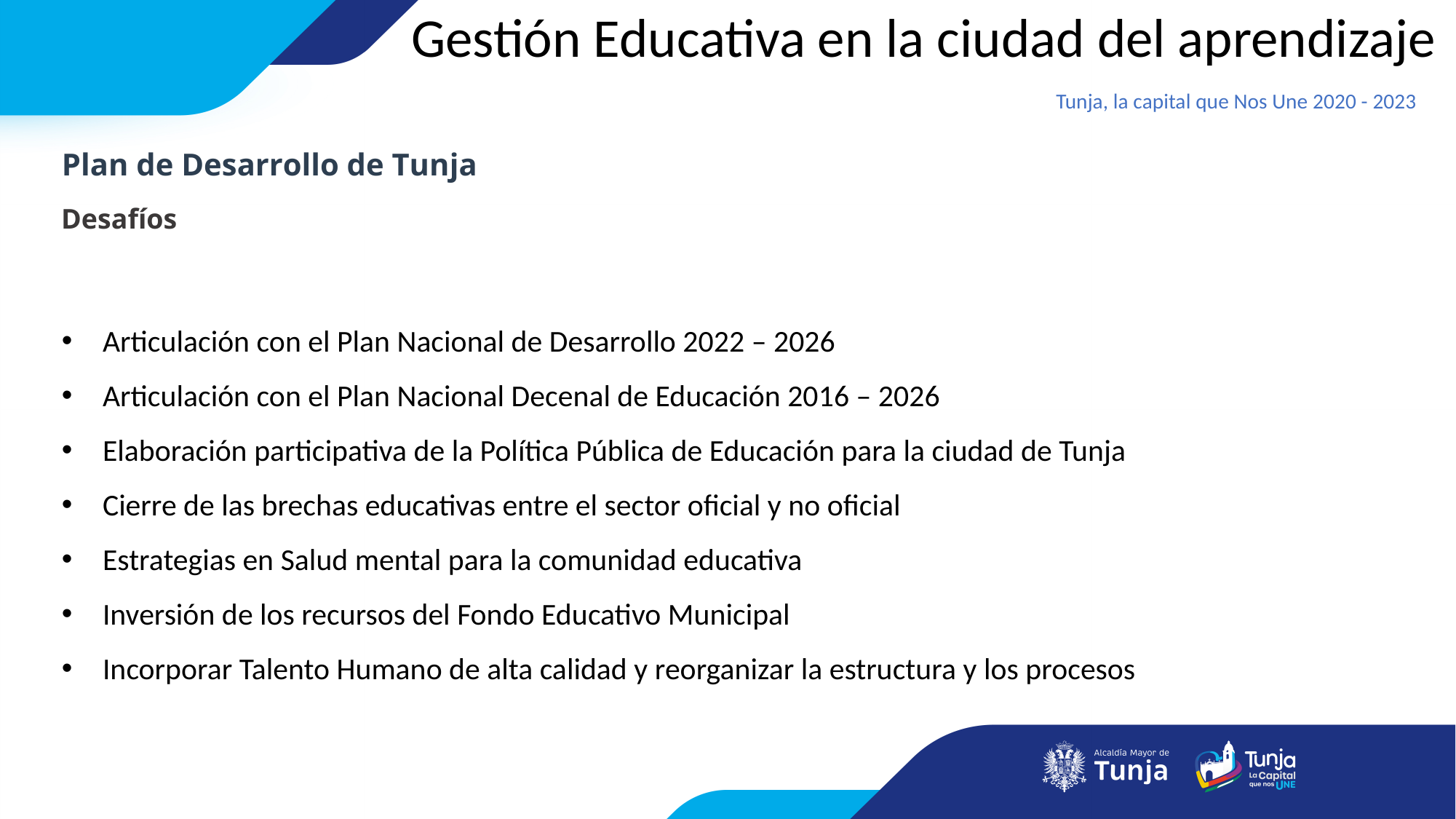

Gestión Educativa en la ciudad del aprendizaje
Tunja, la capital que Nos Une 2020 - 2023
Plan de Desarrollo de Tunja
Desafíos
Articulación con el Plan Nacional de Desarrollo 2022 – 2026
Articulación con el Plan Nacional Decenal de Educación 2016 – 2026
Elaboración participativa de la Política Pública de Educación para la ciudad de Tunja
Cierre de las brechas educativas entre el sector oficial y no oficial
Estrategias en Salud mental para la comunidad educativa
Inversión de los recursos del Fondo Educativo Municipal
Incorporar Talento Humano de alta calidad y reorganizar la estructura y los procesos